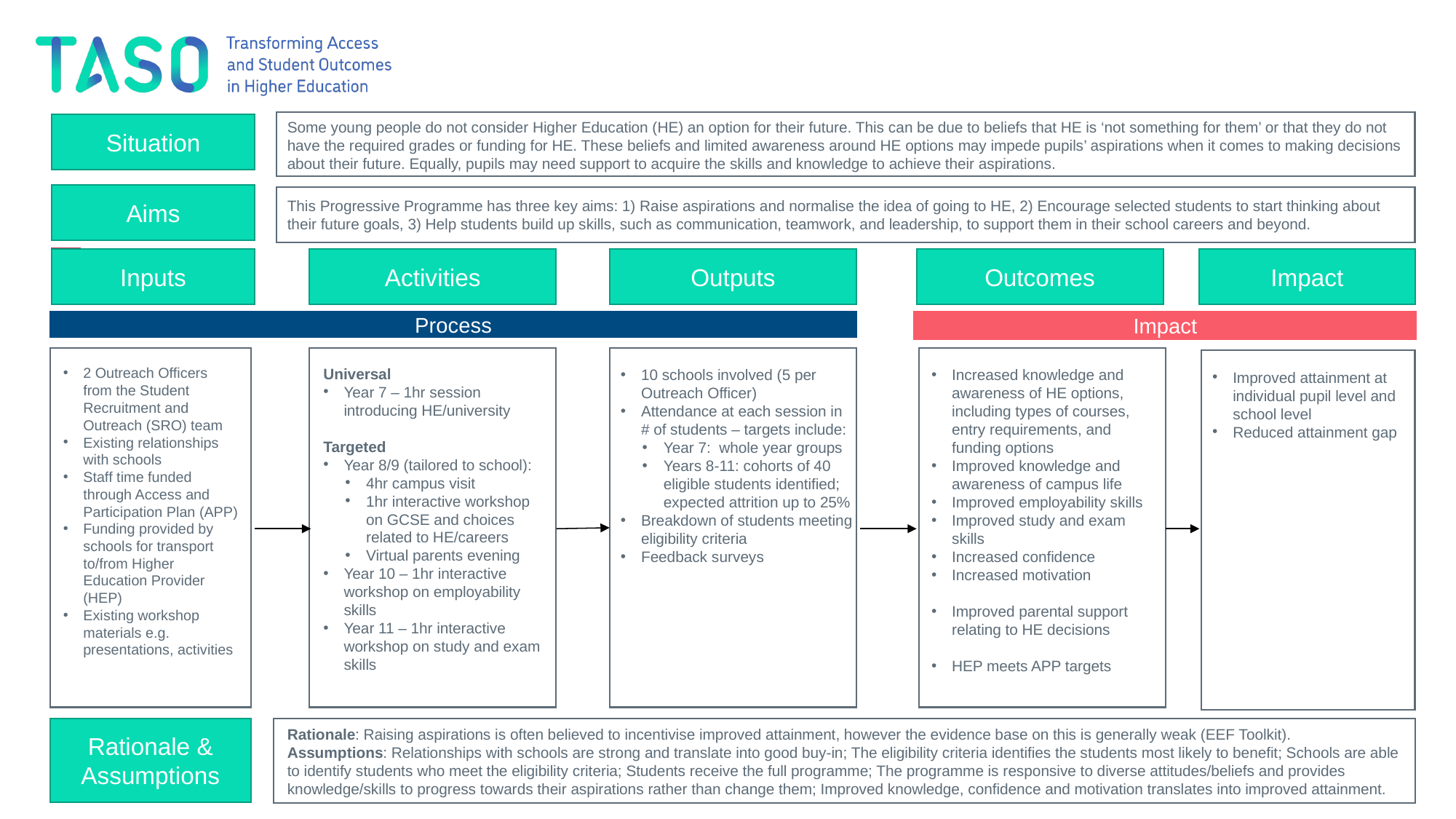

Some young people do not consider Higher Education (HE) an option for their future. This can be due to beliefs that HE is ‘not something for them’ or that they do not have the required grades or funding for HE. These beliefs and limited awareness around HE options may impede pupils’ aspirations when it comes to making decisions about their future. Equally, pupils may need support to acquire the skills and knowledge to achieve their aspirations.
Situation
Aims
This Progressive Programme has three key aims: 1) Raise aspirations and normalise the idea of going to HE, 2) Encourage selected students to start thinking about their future goals, 3) Help students build up skills, such as communication, teamwork, and leadership, to support them in their school careers and beyond.
Inputs
Activities
Outputs
Outcomes
Impact
Impact
Process

Rationale & Assumptions

2 Outreach Officers from the Student Recruitment and Outreach (SRO) team
Existing relationships with schools
Staff time funded through Access and Participation Plan (APP)
Funding provided by schools for transport to/from Higher Education Provider (HEP)
Existing workshop materials e.g. presentations, activities

Universal
Year 7 – 1hr session introducing HE/university

Targeted
Year 8/9 (tailored to school):
4hr campus visit
1hr interactive workshop on GCSE and choices related to HE/careers
Virtual parents evening
Year 10 – 1hr interactive workshop on employability skills
Year 11 – 1hr interactive workshop on study and exam skills

10 schools involved (5 per Outreach Officer)
Attendance at each session in # of students – targets include:
Year 7:  whole year groups
Years 8-11: cohorts of 40 eligible students identified; expected attrition up to 25%
Breakdown of students meeting eligibility criteria
Feedback surveys

Increased knowledge and awareness of HE options, including types of courses, entry requirements, and  funding options
Improved knowledge and awareness of campus life
Improved employability skills
Improved study and exam skills
Increased confidence
Increased motivation

Improved parental support relating to HE decisions

HEP meets APP targets

Improved attainment at individual pupil level and school level
Reduced attainment gap

Rationale: Raising aspirations is often believed to incentivise improved attainment, however the evidence base on this is generally weak (EEF Toolkit).
Assumptions: Relationships with schools are strong and translate into good buy-in; The eligibility criteria identifies the students most likely to benefit; Schools are able to identify students who meet the eligibility criteria; Students receive the full programme; The programme is responsive to diverse attitudes/beliefs and provides knowledge/skills to progress towards their aspirations rather than change them; Improved knowledge, confidence and motivation translates into improved attainment.
1
2
7
4
5
3
6
8